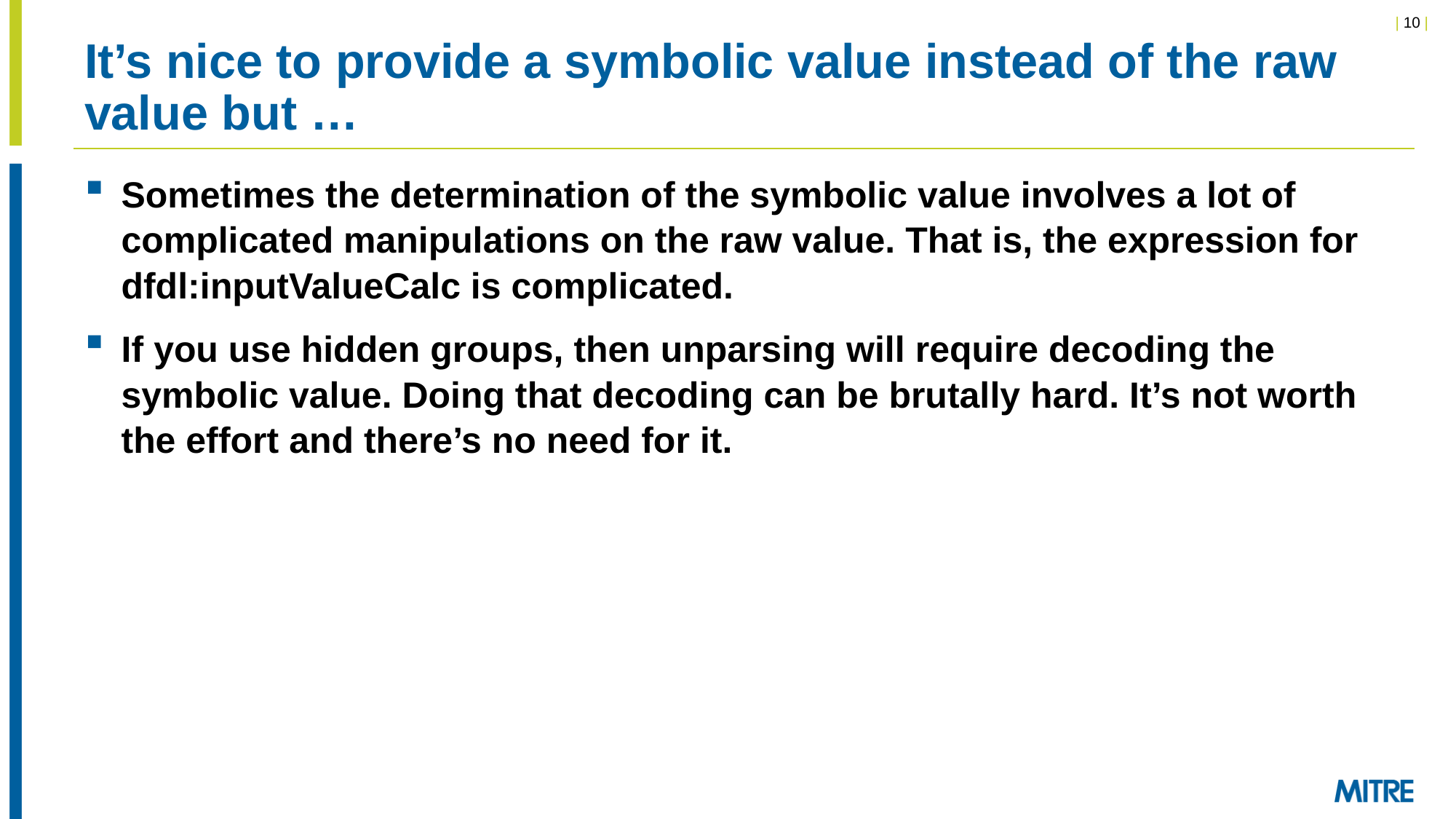

# It’s nice to provide a symbolic value instead of the raw value but …
Sometimes the determination of the symbolic value involves a lot of complicated manipulations on the raw value. That is, the expression for dfdl:inputValueCalc is complicated.
If you use hidden groups, then unparsing will require decoding the symbolic value. Doing that decoding can be brutally hard. It’s not worth the effort and there’s no need for it.